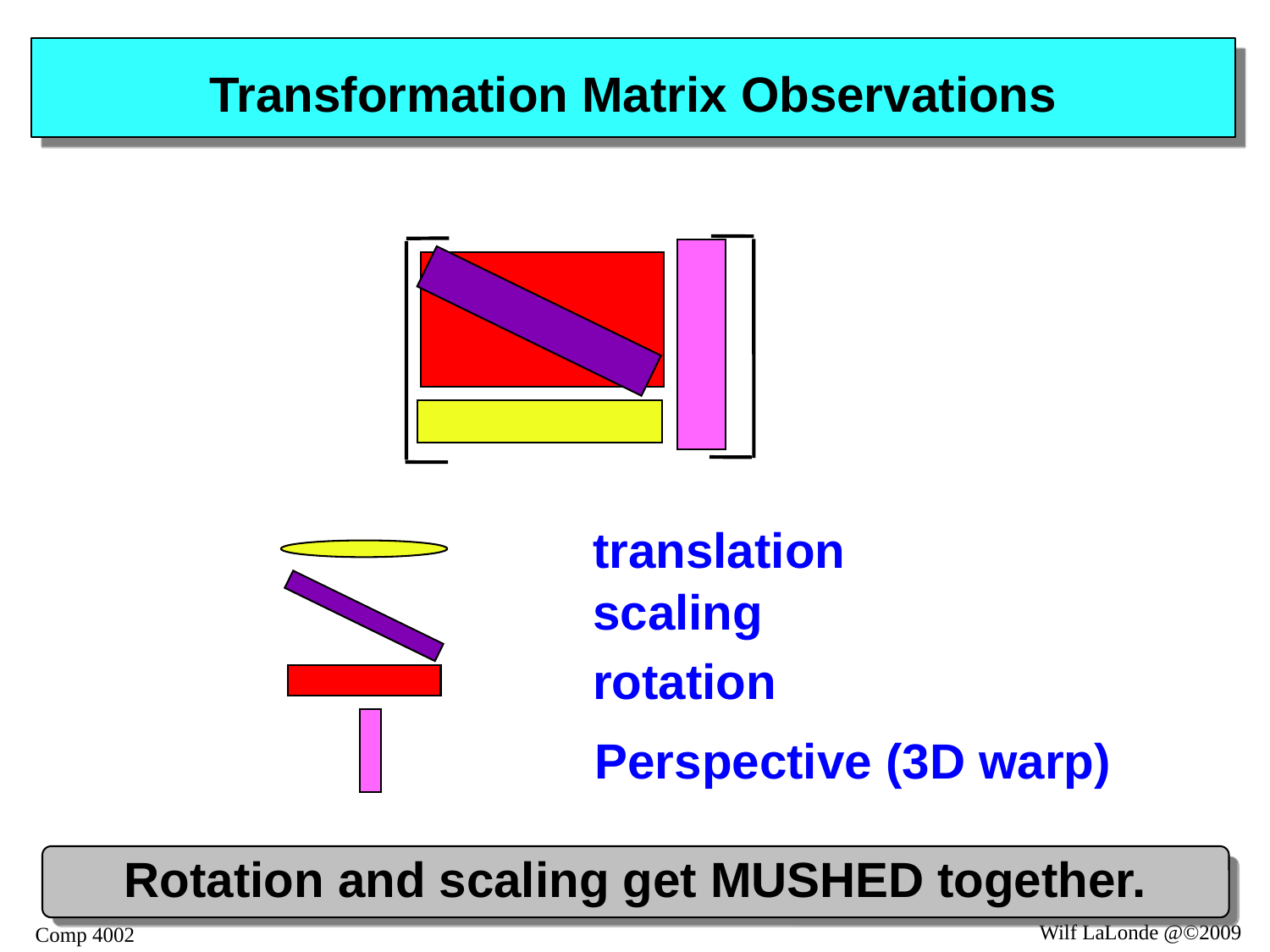

# Transformation Matrix Observations

0
0
0
1

translation

scaling

rotation

Perspective (3D warp)

Rotation and scaling get MUSHED together.